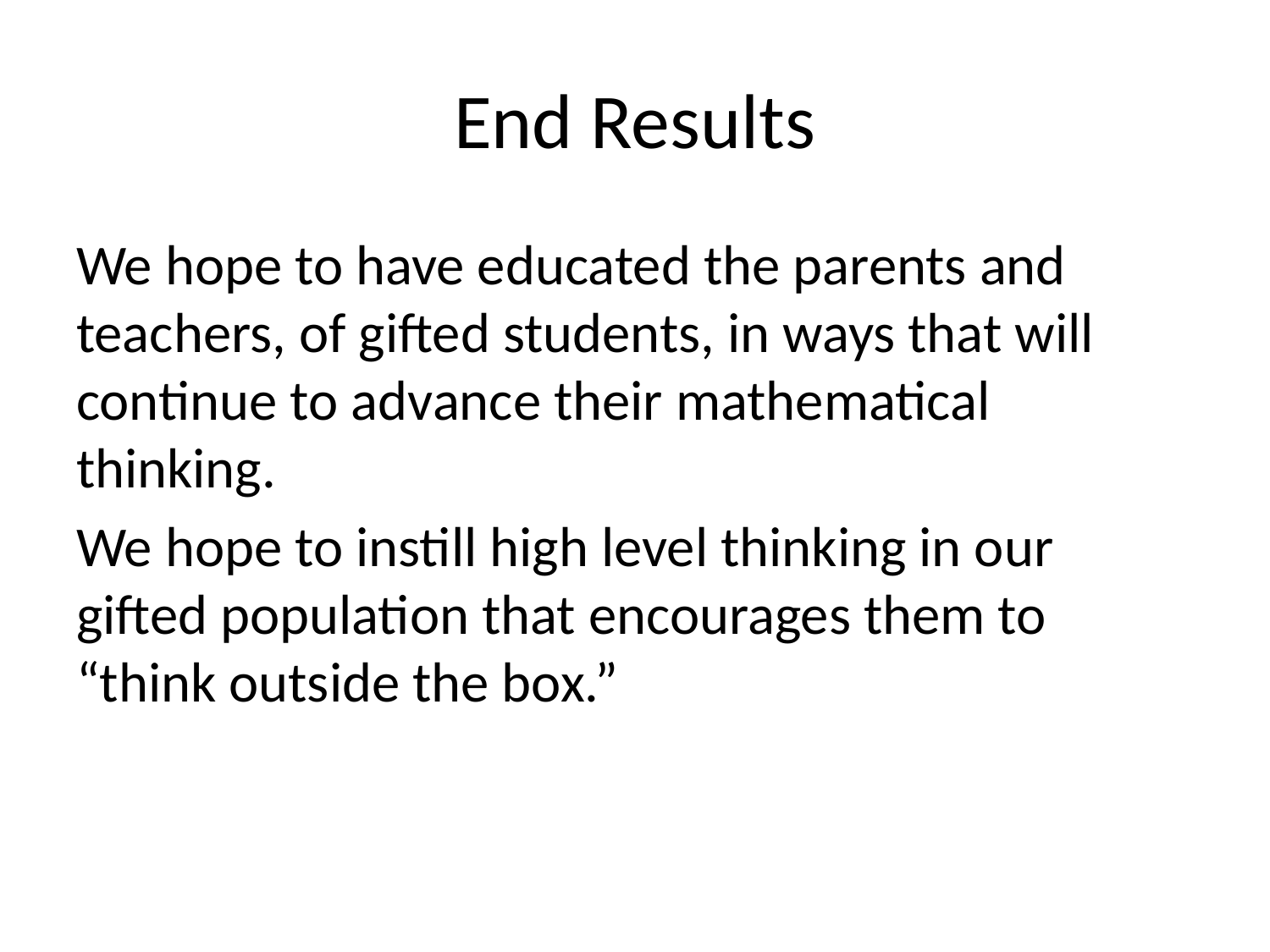

# End Results
We hope to have educated the parents and teachers, of gifted students, in ways that will continue to advance their mathematical thinking.
We hope to instill high level thinking in our gifted population that encourages them to “think outside the box.”